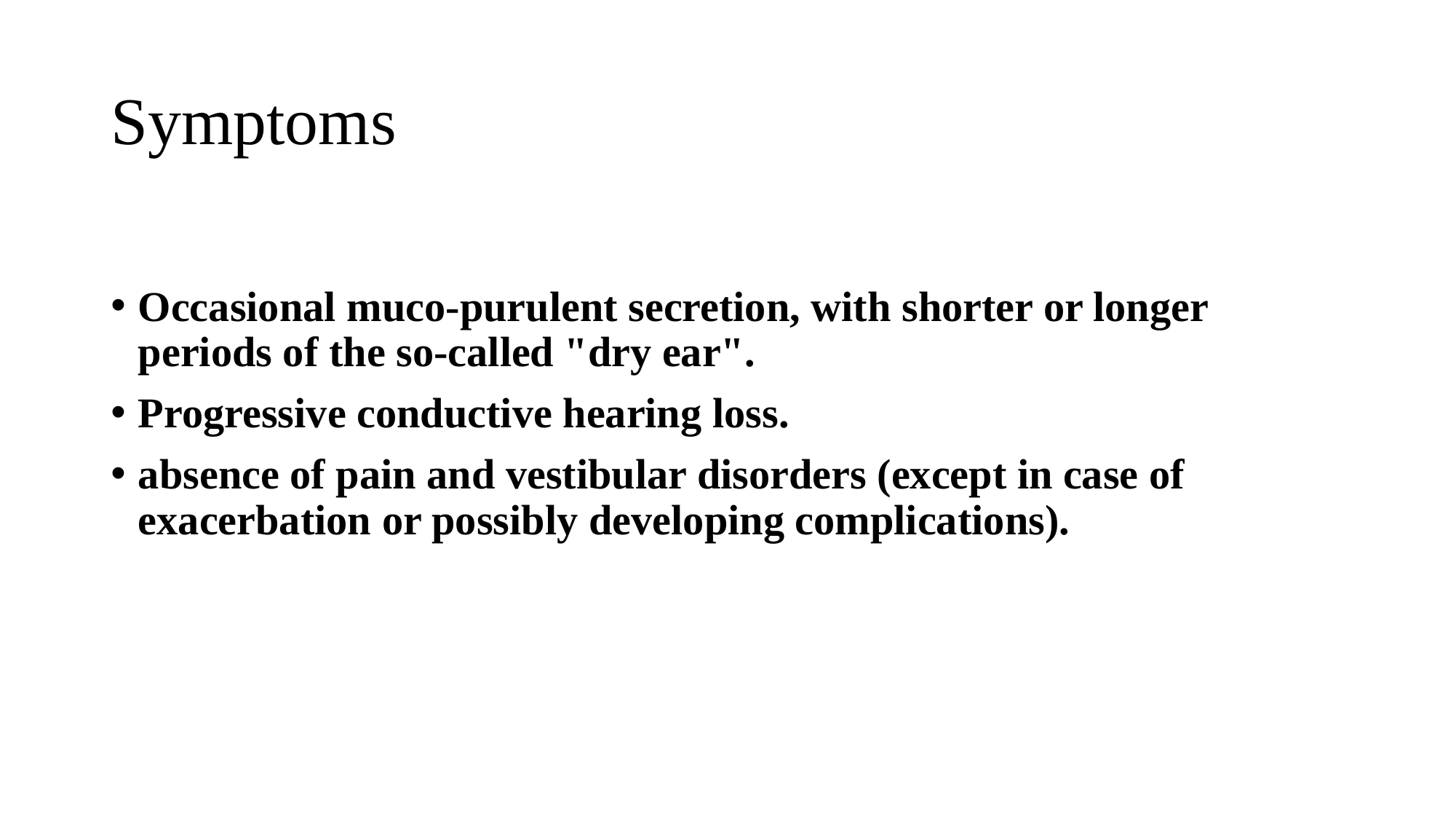

# Symptoms

Occasional muco-purulent secretion, with shorter or longer periods of the so-called "dry ear".
Progressive conductive hearing loss.
absence of pain and vestibular disorders (except in case of exacerbation or possibly developing complications).